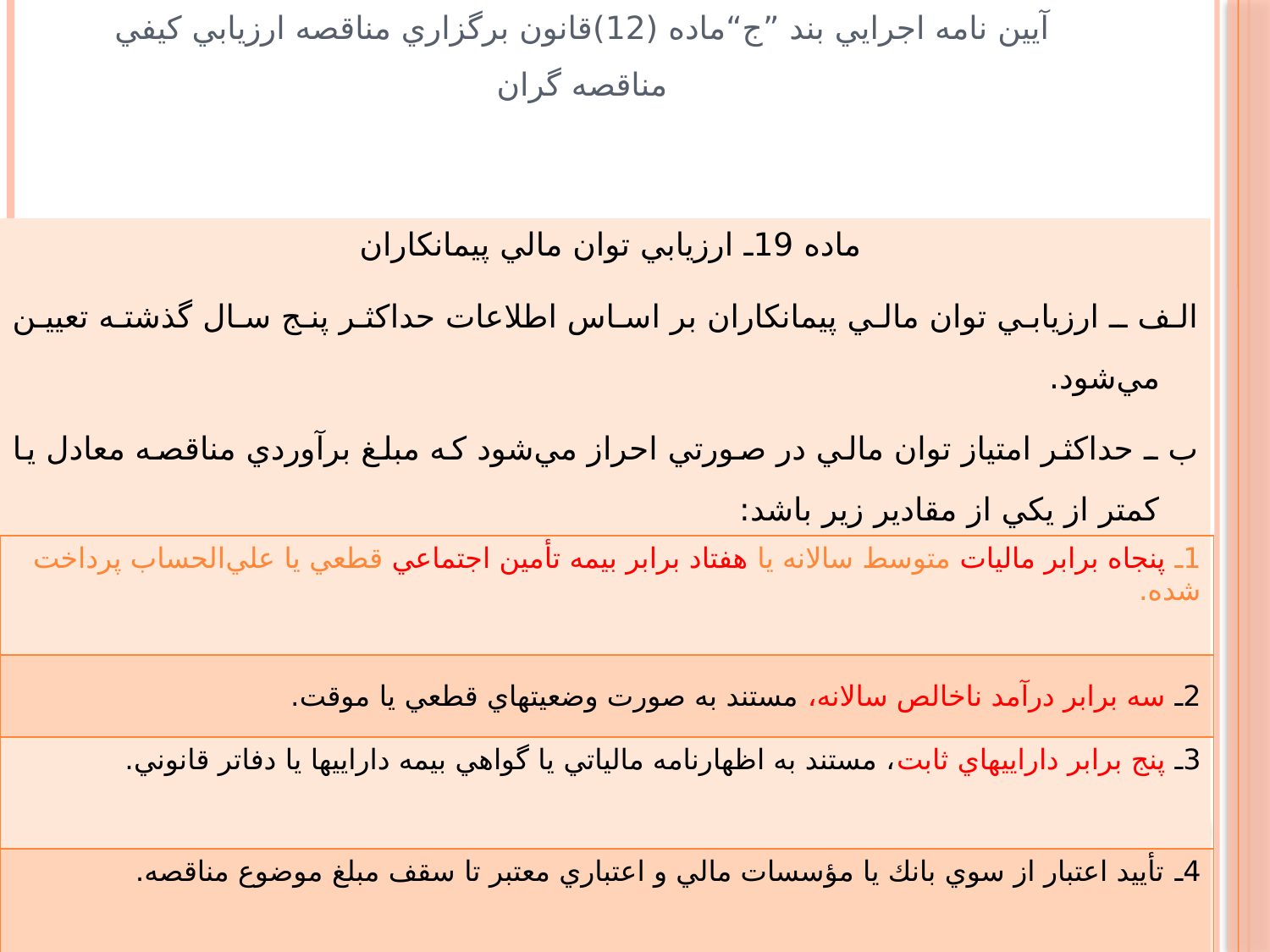

# آيين نامه اجرايي بند ”ج“ماده (12)قانون برگزاري مناقصه ارزيابي كيفي مناقصه گران
ماده 19ـ ارزيابي توان مالي پيمانكاران
الف ـ ارزيابي توان مالي پيمانكاران بر اساس اطلاعات حداكثر پنج سال گذشته تعيين مي‌شود.
ب ـ حداكثر امتياز توان مالي در صورتي احراز مي‌شود كه مبلغ برآوردي مناقصه معادل يا كمتر از يكي از مقادير زير باشد:

| 1ـ پنجاه برابر ماليات متوسط سالانه يا هفتاد برابر بيمه تأمين اجتماعي قطعي يا علي‌الحساب پرداخت شده. |
| --- |
| 2ـ سه برابر درآمد ناخالص سالانه، مستند به صورت وضعيتهاي قطعي يا موقت. |
| 3ـ پنج برابر داراييهاي ثابت، مستند به اظهارنامه مالياتي يا گواهي بيمه داراييها يا دفاتر قانوني. |
| 4ـ تأييد اعتبار از سوي بانك يا مؤسسات مالي و اعتباري معتبر تا سقف مبلغ موضوع مناقصه. |